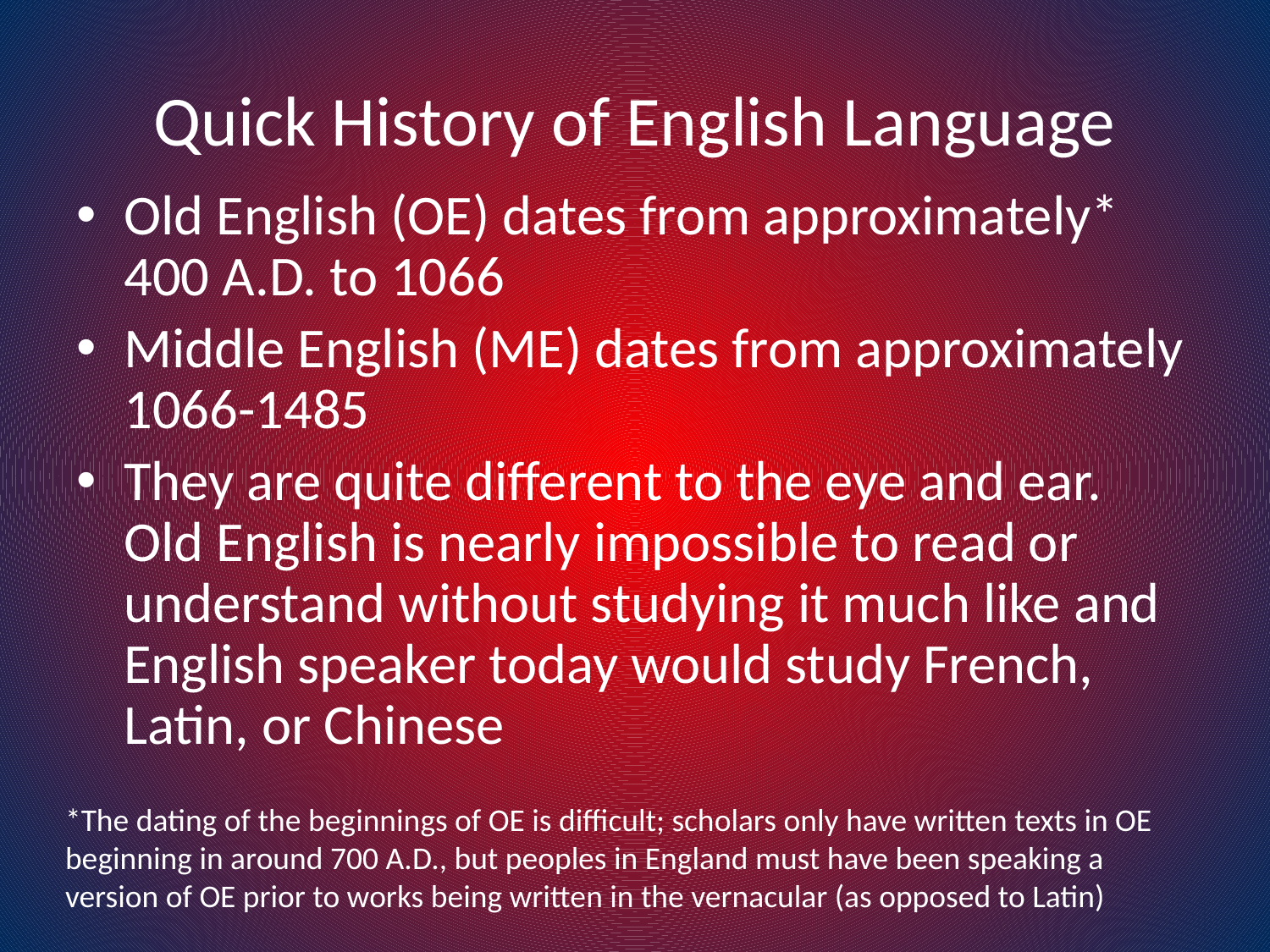

# Quick History of English Language
Old English (OE) dates from approximately* 400 A.D. to 1066
Middle English (ME) dates from approximately 1066-1485
They are quite different to the eye and ear. Old English is nearly impossible to read or understand without studying it much like and English speaker today would study French, Latin, or Chinese
*The dating of the beginnings of OE is difficult; scholars only have written texts in OE beginning in around 700 A.D., but peoples in England must have been speaking a version of OE prior to works being written in the vernacular (as opposed to Latin)